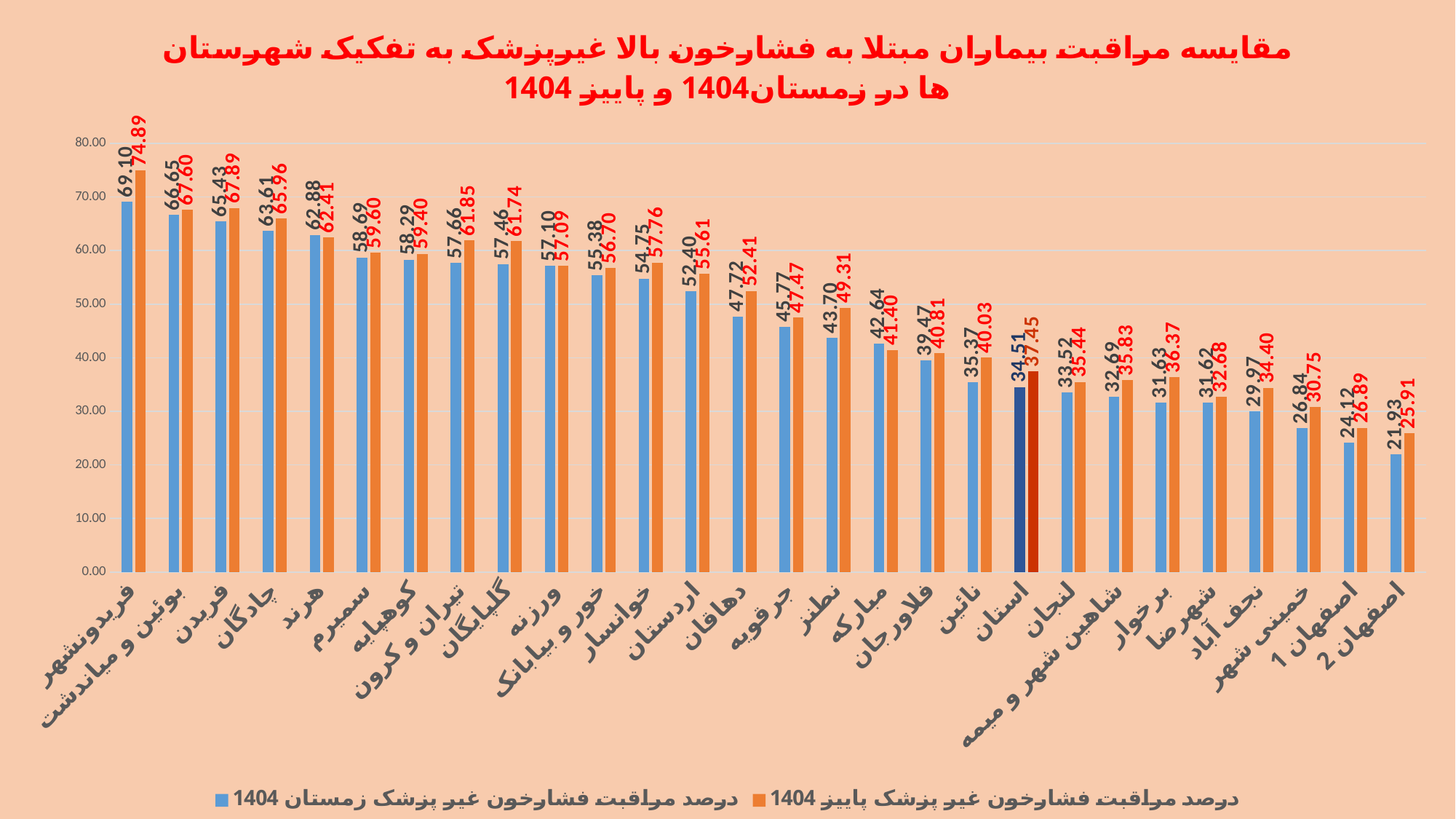

### Chart: مقایسه مراقبت بیماران مبتلا به فشارخون بالا غیرپزشک به تفکیک شهرستان ها در زمستان1404 و پاییز 1404

| Category | درصد مراقبت فشارخون غیر پزشک زمستان 1404 | درصد مراقبت فشارخون غیر پزشک پاییز 1404 |
|---|---|---|
| فریدونشهر | 69.10112359550563 | 74.89032258064516 |
| بوئین و میاندشت | 66.64870689655173 | 67.60141573645522 |
| فریدن | 65.43131998107555 | 67.89431545236188 |
| چادگان | 63.61167684996606 | 65.95890410958904 |
| هرند | 62.88408883480378 | 62.408088235294116 |
| سمیرم | 58.692275102386674 | 59.6035052434995 |
| کوهپایه | 58.28532700779397 | 59.396433470507546 |
| تیران و کرون | 57.66023077801896 | 61.852234861542 |
| گلپایگان | 57.46034512811574 | 61.735769501054115 |
| ورزنه | 57.09525131907803 | 57.0944036178632 |
| خور و بیابانک | 55.38461538461539 | 56.70374707259953 |
| خوانسار | 54.7506448839209 | 57.75786713286713 |
| اردستان | 52.396415118846605 | 55.61251314405888 |
| دهاقان | 47.72396591145292 | 52.40811153358682 |
| جرقویه | 45.76773476569735 | 47.4715431983579 |
| نطنز | 43.70319945541185 | 49.31224209078404 |
| مبارکه | 42.64347367727483 | 41.39806607574536 |
| فلاورجان | 39.46978429112465 | 40.8075802725416 |
| نائین | 35.36945812807882 | 40.030249558860596 |
| استان | 34.50714855118608 | 37.45 |
| لنجان | 33.51668104687949 | 35.44340723453909 |
| شاهین شهر و میمه | 32.68838642439621 | 35.826953233096575 |
| برخوار | 31.62728686763943 | 36.37251220428089 |
| شهرضا | 31.623831775700932 | 32.68350668647845 |
| نجف آباد | 29.97147970025724 | 34.39526681078621 |
| خمینی شهر | 26.841359773371103 | 30.75447132186665 |
| اصفهان 1 | 24.120136089430197 | 26.892226921394197 |
| اصفهان 2 | 21.926391120198627 | 25.907914696172035 |